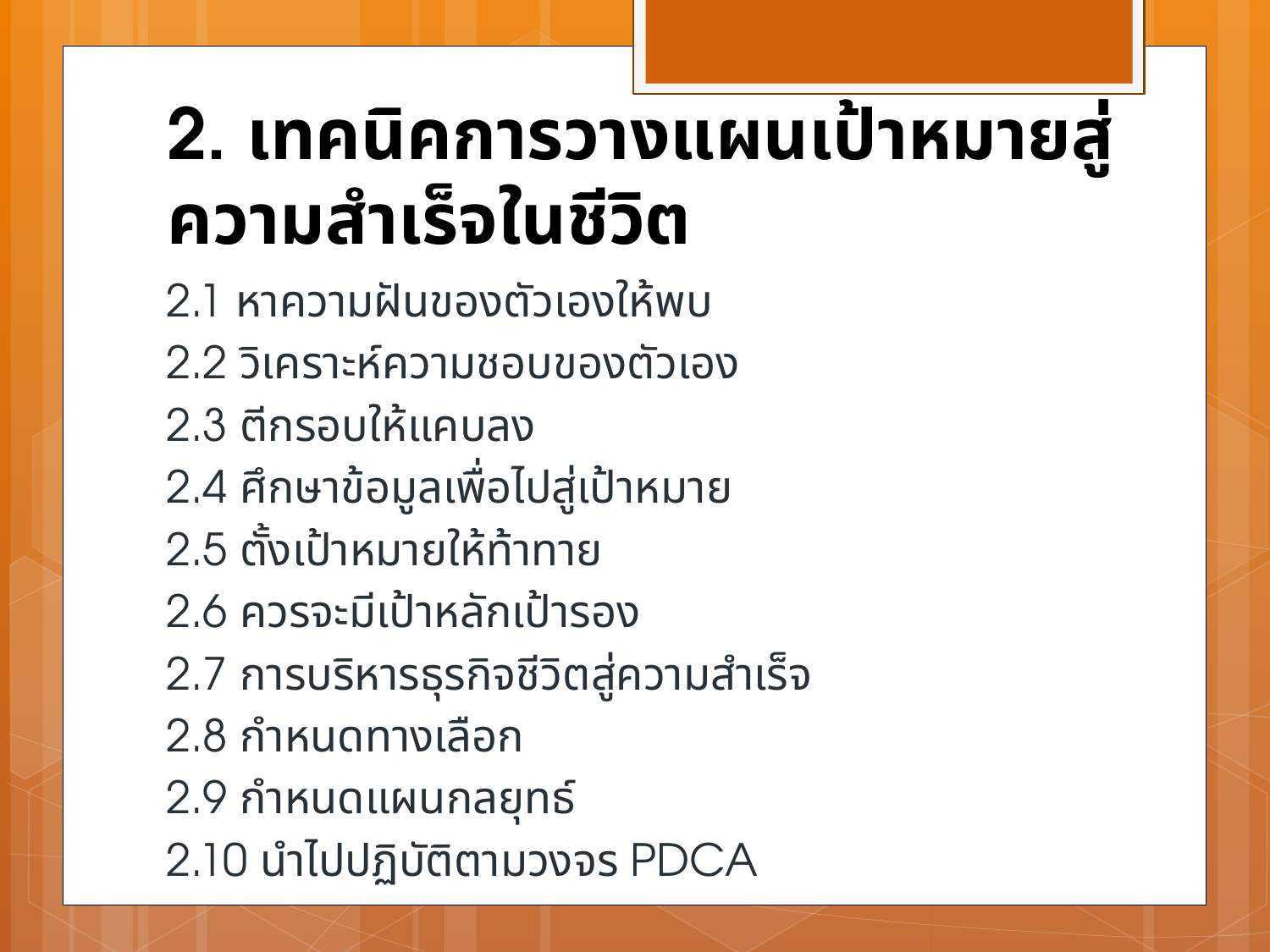

# 2. เทคนิคการวางแผนเป้าหมายสู่ความสำเร็จในชีวิต
2.1 หาความฝันของตัวเองให้พบ
2.2 วิเคราะห์ความชอบของตัวเอง
2.3 ตีกรอบให้แคบลง
2.4 ศึกษาข้อมูลเพื่อไปสู่เป้าหมาย
2.5 ตั้งเป้าหมายให้ท้าทาย
2.6 ควรจะมีเป้าหลักเป้ารอง
2.7 การบริหารธุรกิจชีวิตสู่ความสำเร็จ
2.8 กำหนดทางเลือก
2.9 กำหนดแผนกลยุทธ์
2.10 นำไปปฏิบัติตามวงจร PDCA